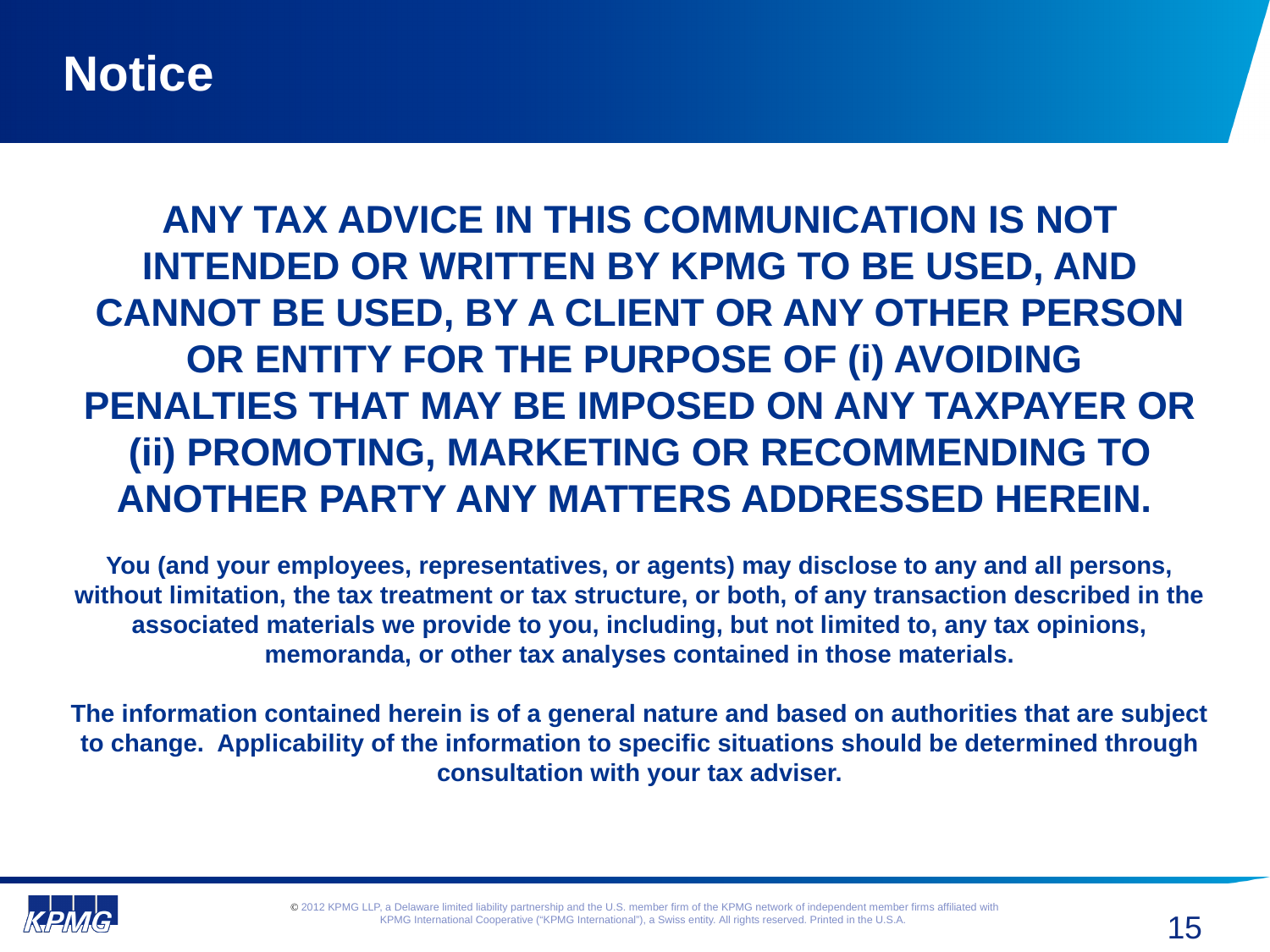

# Notice
ANY TAX ADVICE IN THIS COMMUNICATION IS NOT INTENDED OR WRITTEN BY KPMG TO BE USED, AND CANNOT BE USED, BY A CLIENT OR ANY OTHER PERSON OR ENTITY FOR THE PURPOSE OF (i) AVOIDING
PENALTIES THAT MAY BE IMPOSED ON ANY TAXPAYER OR (ii) PROMOTING, MARKETING OR RECOMMENDING TO ANOTHER PARTY ANY MATTERS ADDRESSED HEREIN.
You (and your employees, representatives, or agents) may disclose to any and all persons, without limitation, the tax treatment or tax structure, or both, of any transaction described in the associated materials we provide to you, including, but not limited to, any tax opinions, memoranda, or other tax analyses contained in those materials.
The information contained herein is of a general nature and based on authorities that are subject to change.  Applicability of the information to specific situations should be determined through consultation with your tax adviser.
15